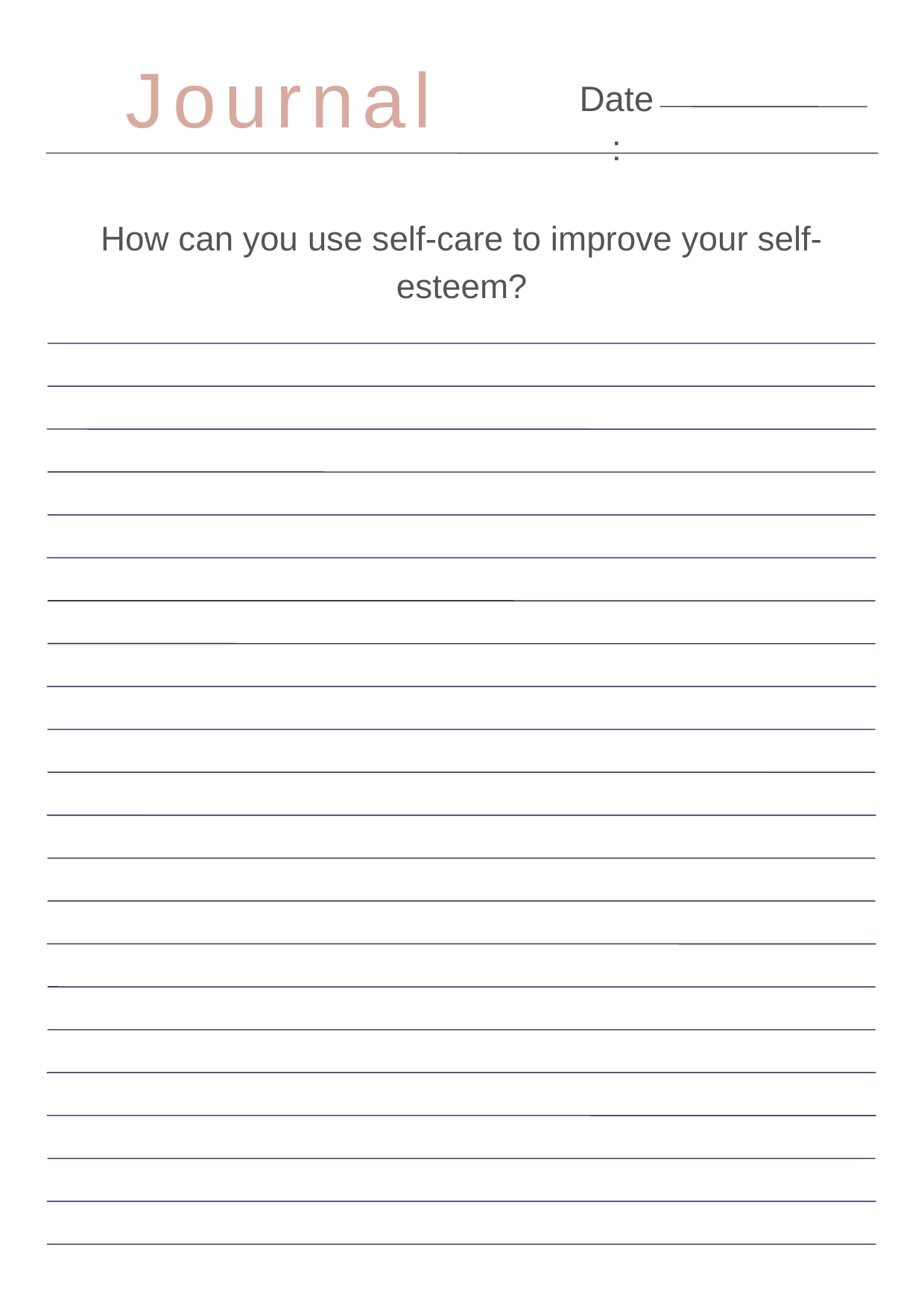

Journal
Date:

How can you use self-care to improve your self-esteem?